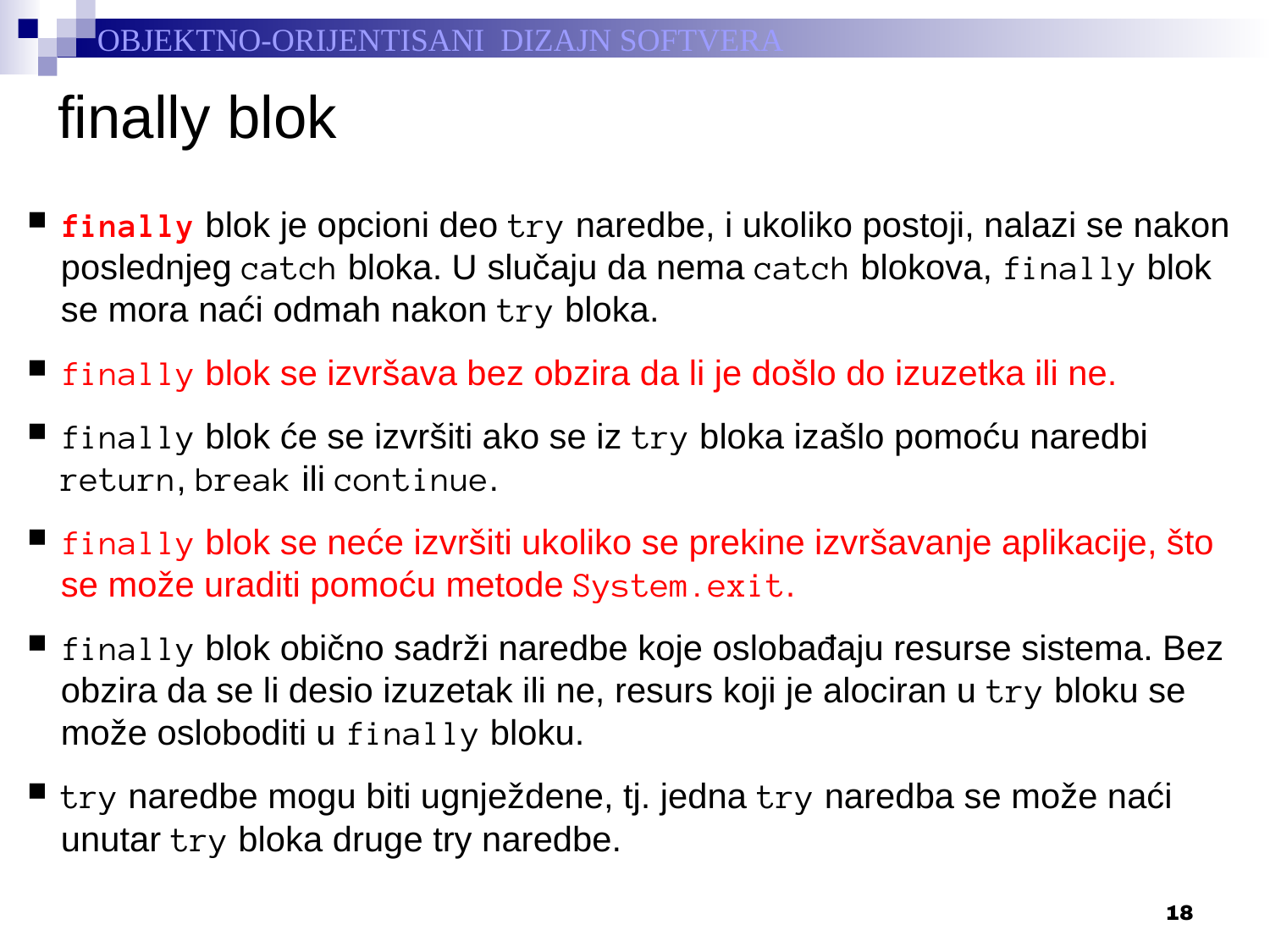

# finally blok
finally blok je opcioni deo try naredbe, i ukoliko postoji, nalazi se nakon poslednjeg catch bloka. U slučaju da nema catch blokova, finally blok se mora naći odmah nakon try bloka.
finally blok se izvršava bez obzira da li je došlo do izuzetka ili ne.
finally blok će se izvršiti ako se iz try bloka izašlo pomoću naredbi return, break ili continue.
finally blok se neće izvršiti ukoliko se prekine izvršavanje aplikacije, što se može uraditi pomoću metode System.exit.
finally blok obično sadrži naredbe koje oslobađaju resurse sistema. Bez obzira da se li desio izuzetak ili ne, resurs koji je alociran u try bloku se može osloboditi u finally bloku.
try naredbe mogu biti ugnježdene, tj. jedna try naredba se može naći unutar try bloka druge try naredbe.
18